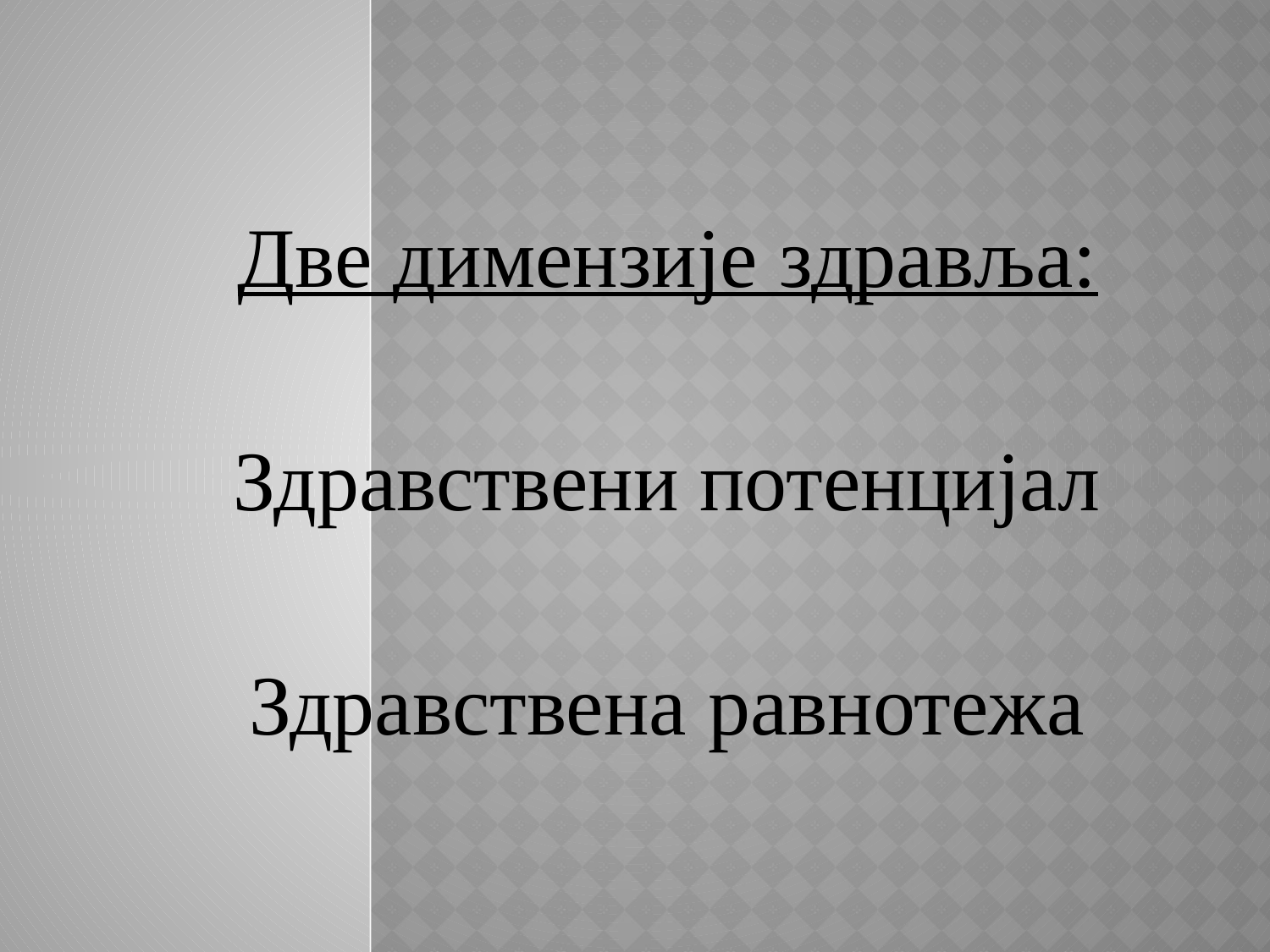

Две димензије здравља:

Здравствени потенцијал

Здравствена равнотежа